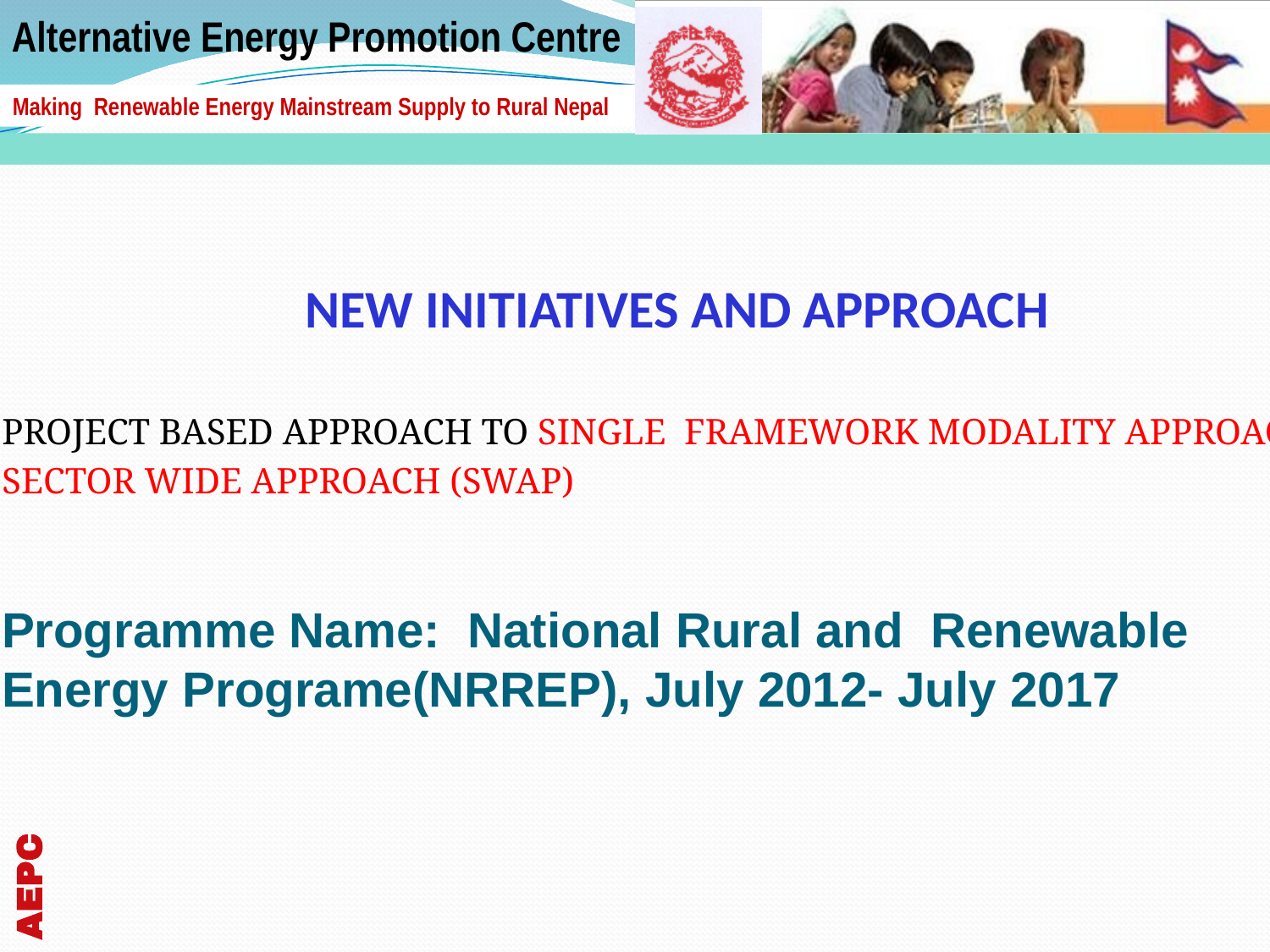

NEW INITIATIVES AND APPROACH

PROJECT BASED APPROACH TO SINGLE  FRAMEWORK MODALITY APPROACH
SECTOR WIDE APPROACH (SWAP)
Programme Name:  National Rural and  Renewable
Energy Programe(NRREP), July 2012- July 2017